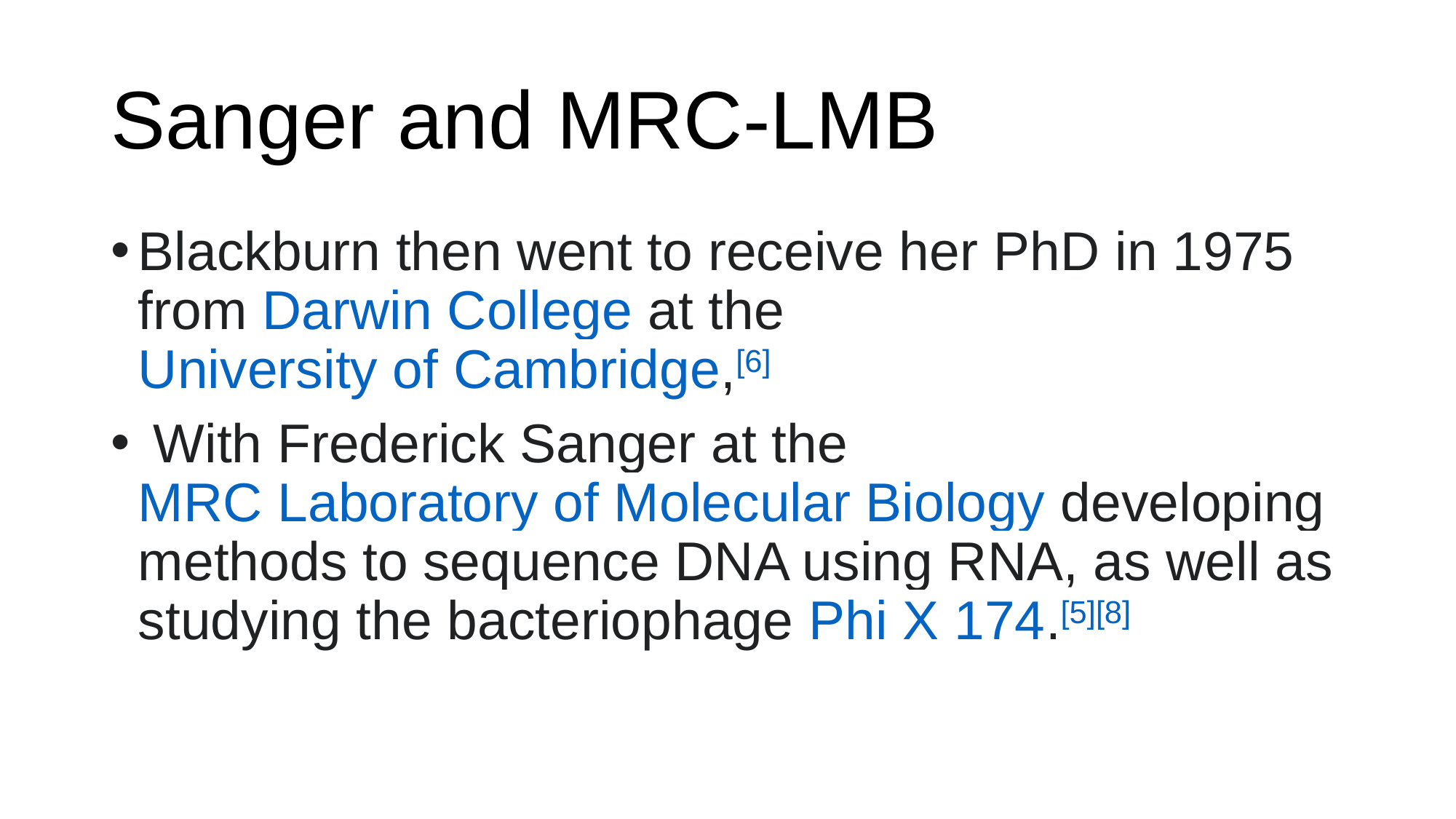

# Sanger and MRC-LMB
Blackburn then went to receive her PhD in 1975 from Darwin College at the University of Cambridge,[6]
 With Frederick Sanger at the MRC Laboratory of Molecular Biology developing methods to sequence DNA using RNA, as well as studying the bacteriophage Phi X 174.[5][8]